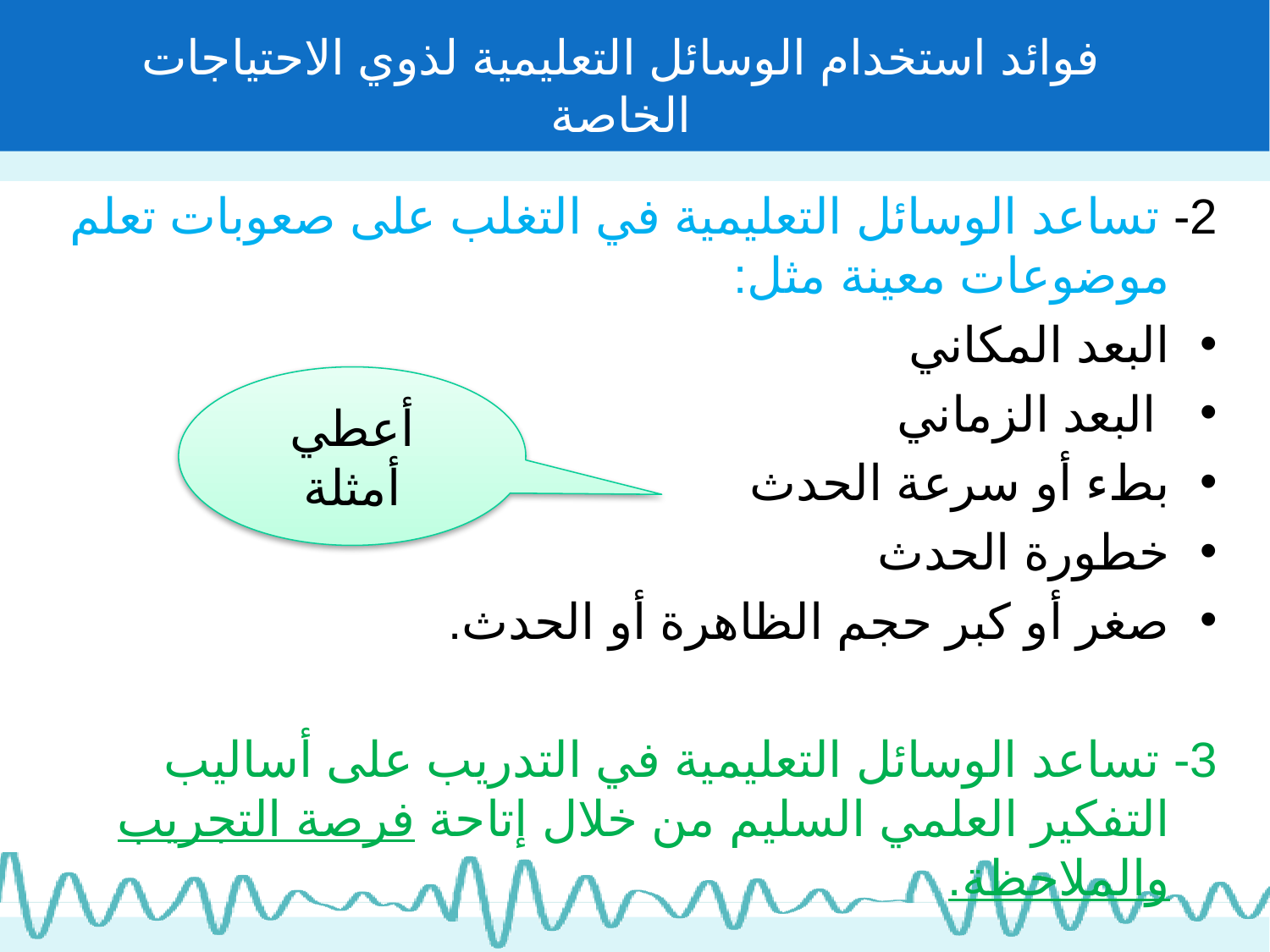

# فوائد استخدام الوسائل التعليمية لذوي الاحتياجات الخاصة
2- تساعد الوسائل التعليمية في التغلب على صعوبات تعلم موضوعات معينة مثل:
البعد المكاني
 البعد الزماني
بطء أو سرعة الحدث
خطورة الحدث
صغر أو كبر حجم الظاهرة أو الحدث.

3- تساعد الوسائل التعليمية في التدريب على أساليب التفكير العلمي السليم من خلال إتاحة فرصة التجريب والملاحظة.
أعطي أمثلة